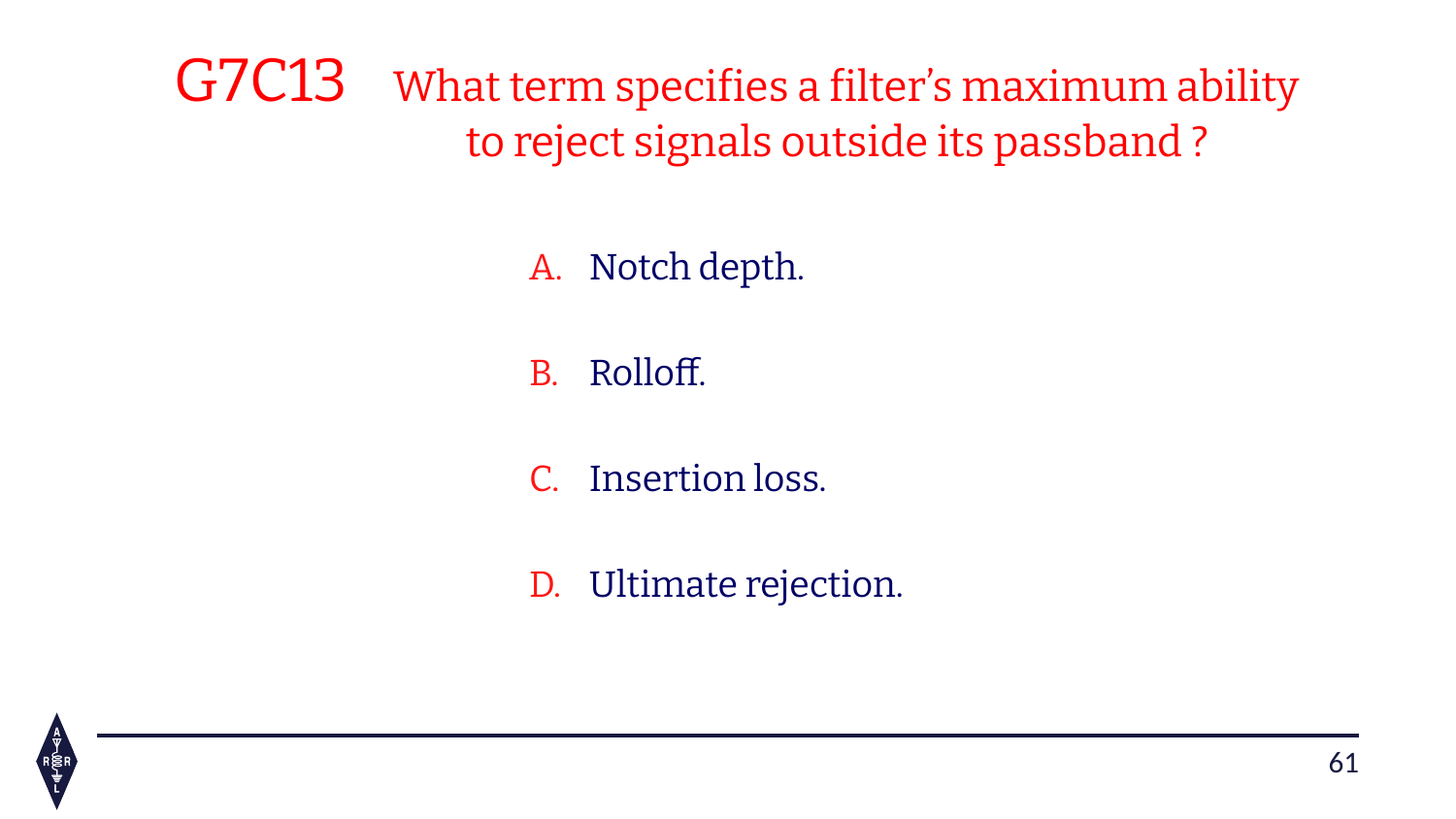

G7C13 	What term specifies a filter’s maximum ability 				to reject signals outside its passband ?
Notch depth.

Rolloff.

Insertion loss.

Ultimate rejection.

61